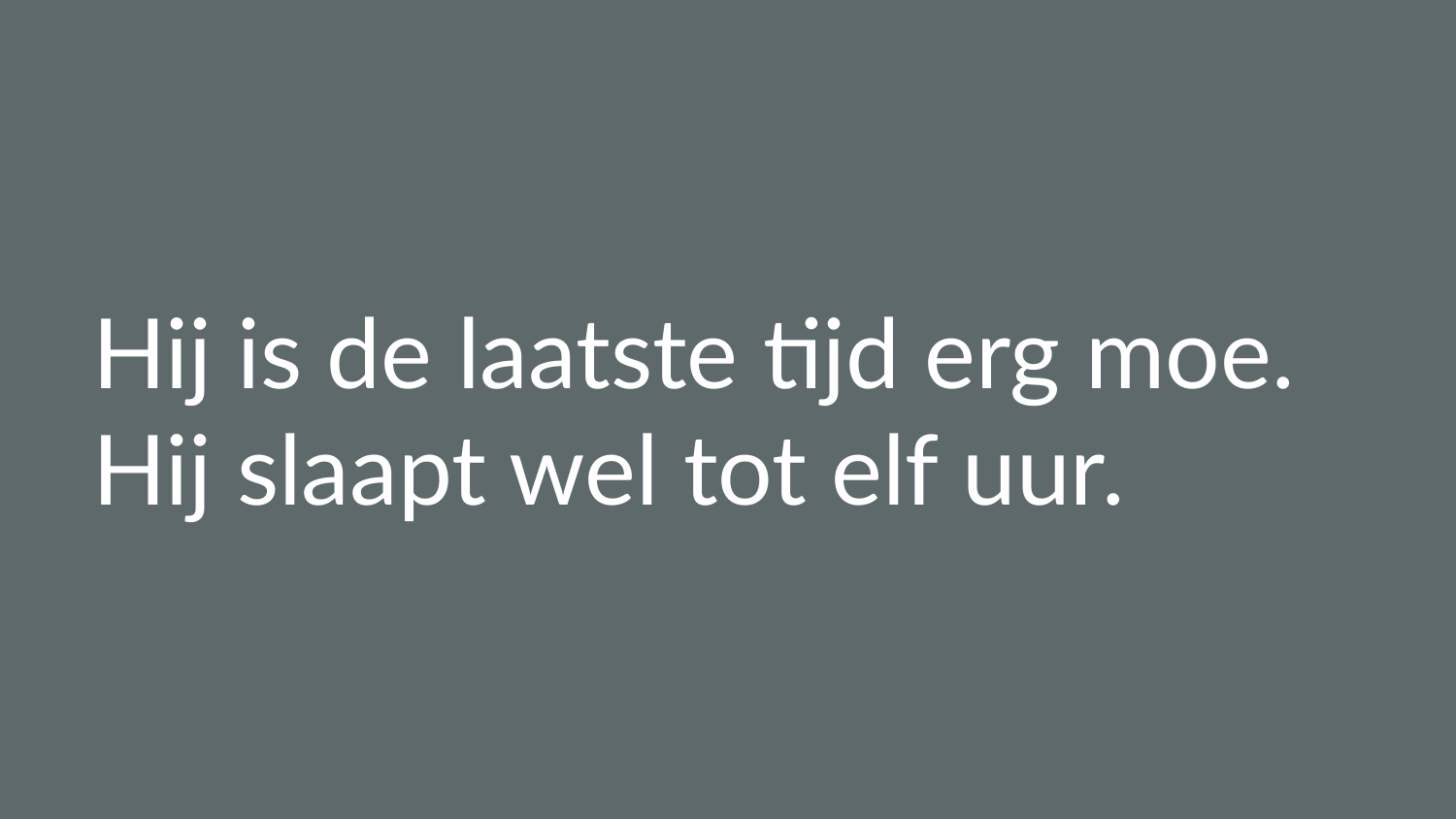

# Hij is de laatste tijd erg moe. Hij slaapt wel tot elf uur.